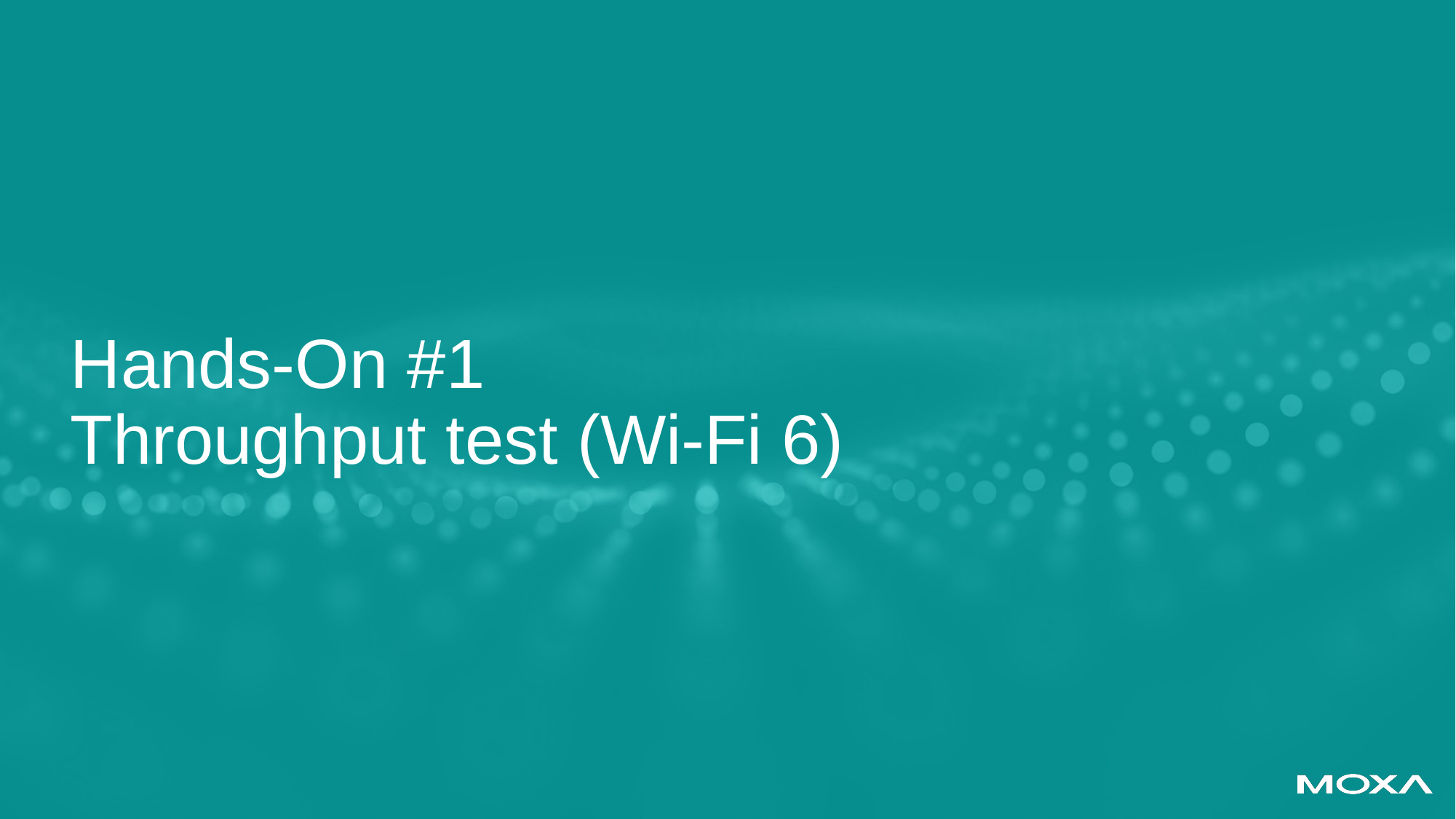

# Hands-On #1 Throughput test (Wi-Fi 6)